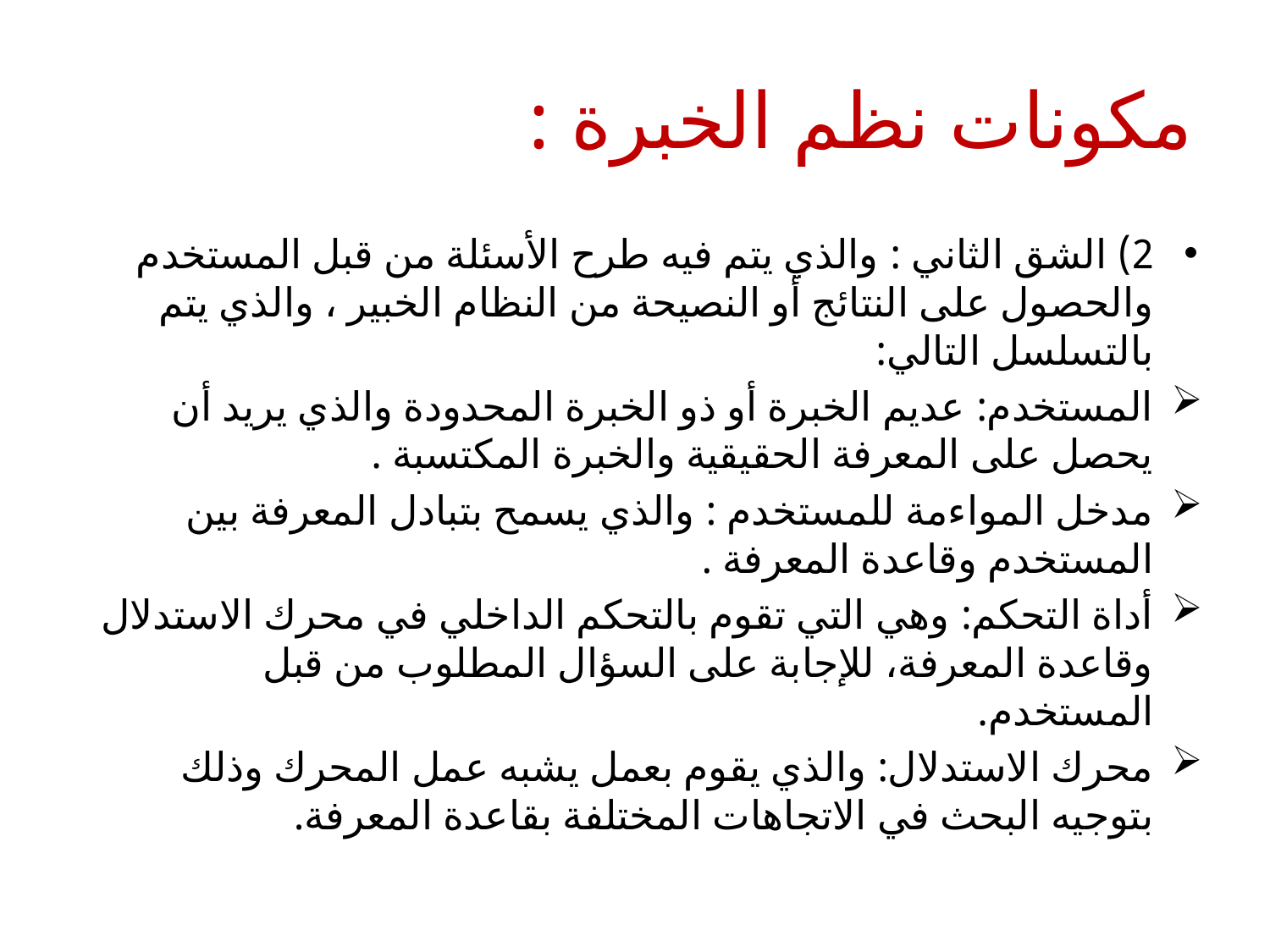

# مكونات نظم الخبرة :
2) الشق الثاني : والذي يتم فيه طرح الأسئلة من قبل المستخدم والحصول على النتائج أو النصيحة من النظام الخبير ، والذي يتم بالتسلسل التالي:
المستخدم: عديم الخبرة أو ذو الخبرة المحدودة والذي يريد أن يحصل على المعرفة الحقيقية والخبرة المكتسبة .
مدخل المواءمة للمستخدم : والذي يسمح بتبادل المعرفة بين المستخدم وقاعدة المعرفة .
أداة التحكم: وهي التي تقوم بالتحكم الداخلي في محرك الاستدلال وقاعدة المعرفة، للإجابة على السؤال المطلوب من قبل المستخدم.
محرك الاستدلال: والذي يقوم بعمل يشبه عمل المحرك وذلك بتوجيه البحث في الاتجاهات المختلفة بقاعدة المعرفة.